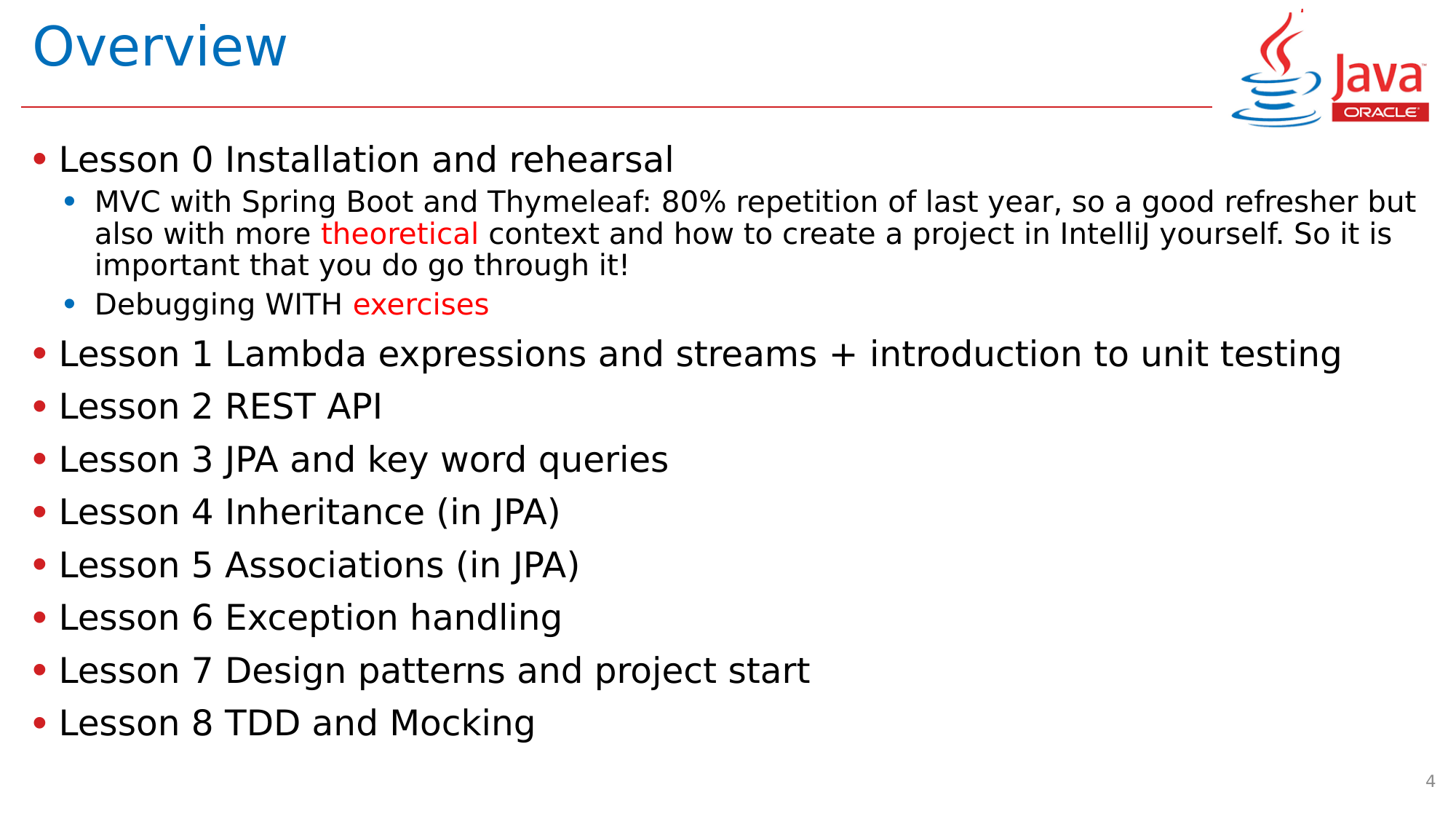

# Overview
Lesson 0 Installation and rehearsal
MVC with Spring Boot and Thymeleaf: 80% repetition of last year, so a good refresher but also with more theoretical context and how to create a project in IntelliJ yourself. So it is important that you do go through it!
Debugging WITH exercises
Lesson 1 Lambda expressions and streams + introduction to unit testing
Lesson 2 REST API
Lesson 3 JPA and key word queries
Lesson 4 Inheritance (in JPA)
Lesson 5 Associations (in JPA)
Lesson 6 Exception handling
Lesson 7 Design patterns and project start
Lesson 8 TDD and Mocking

4